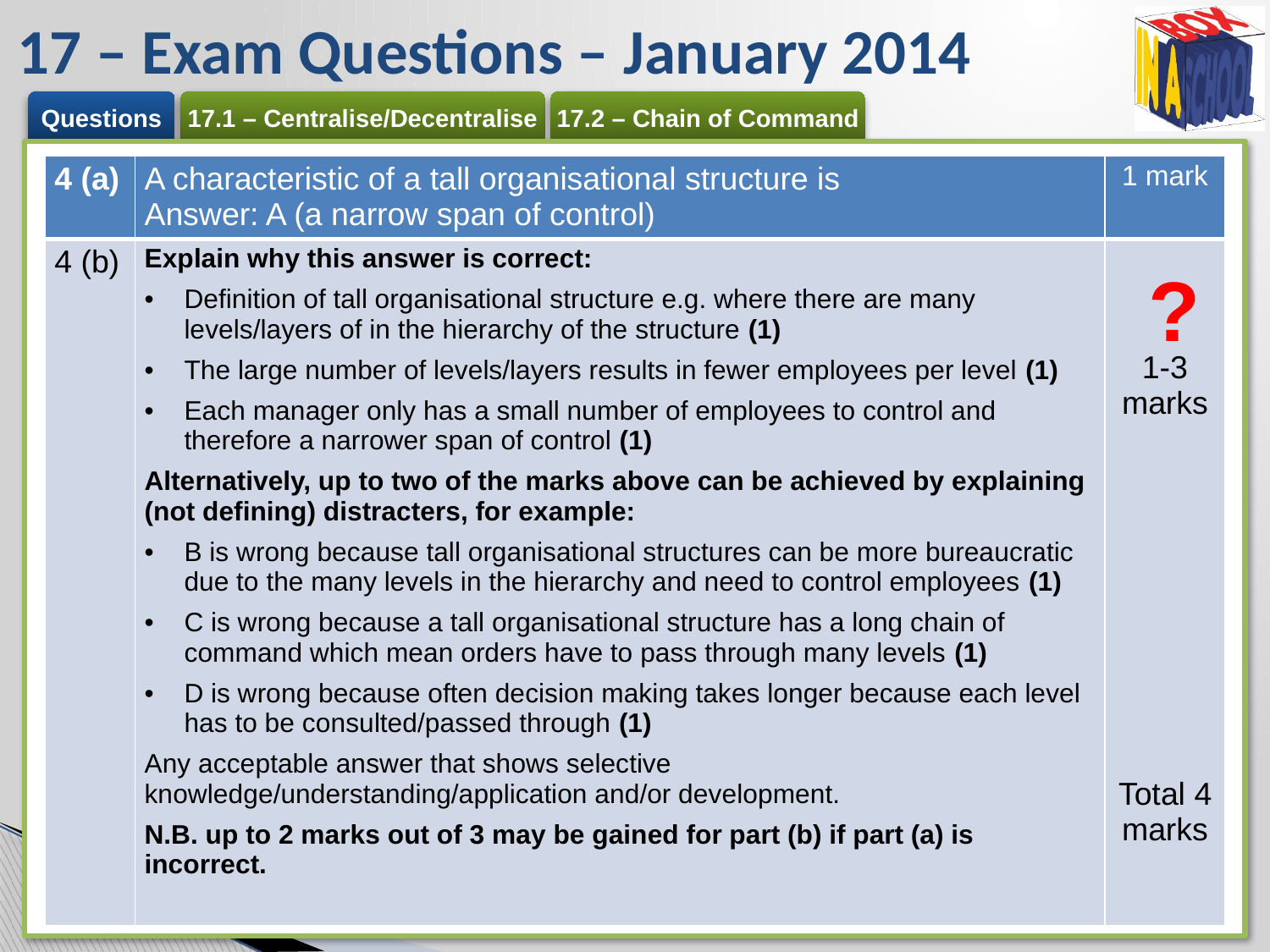

# 17 – Exam Questions – January 2014
| 4 (a) | A characteristic of a tall organisational structure is Answer: A (a narrow span of control) | 1 mark |
| --- | --- | --- |
| 4 (b) | Explain why this answer is correct: Definition of tall organisational structure e.g. where there are many levels/layers of in the hierarchy of the structure (1) The large number of levels/layers results in fewer employees per level (1) Each manager only has a small number of employees to control and therefore a narrower span of control (1) Alternatively, up to two of the marks above can be achieved by explaining (not defining) distracters, for example: B is wrong because tall organisational structures can be more bureaucratic due to the many levels in the hierarchy and need to control employees (1) C is wrong because a tall organisational structure has a long chain of command which mean orders have to pass through many levels (1) D is wrong because often decision making takes longer because each level has to be consulted/passed through (1) Any acceptable answer that shows selective knowledge/understanding/application and/or development. N.B. up to 2 marks out of 3 may be gained for part (b) if part (a) is incorrect. | 1-3 marks Total 4 marks |
?